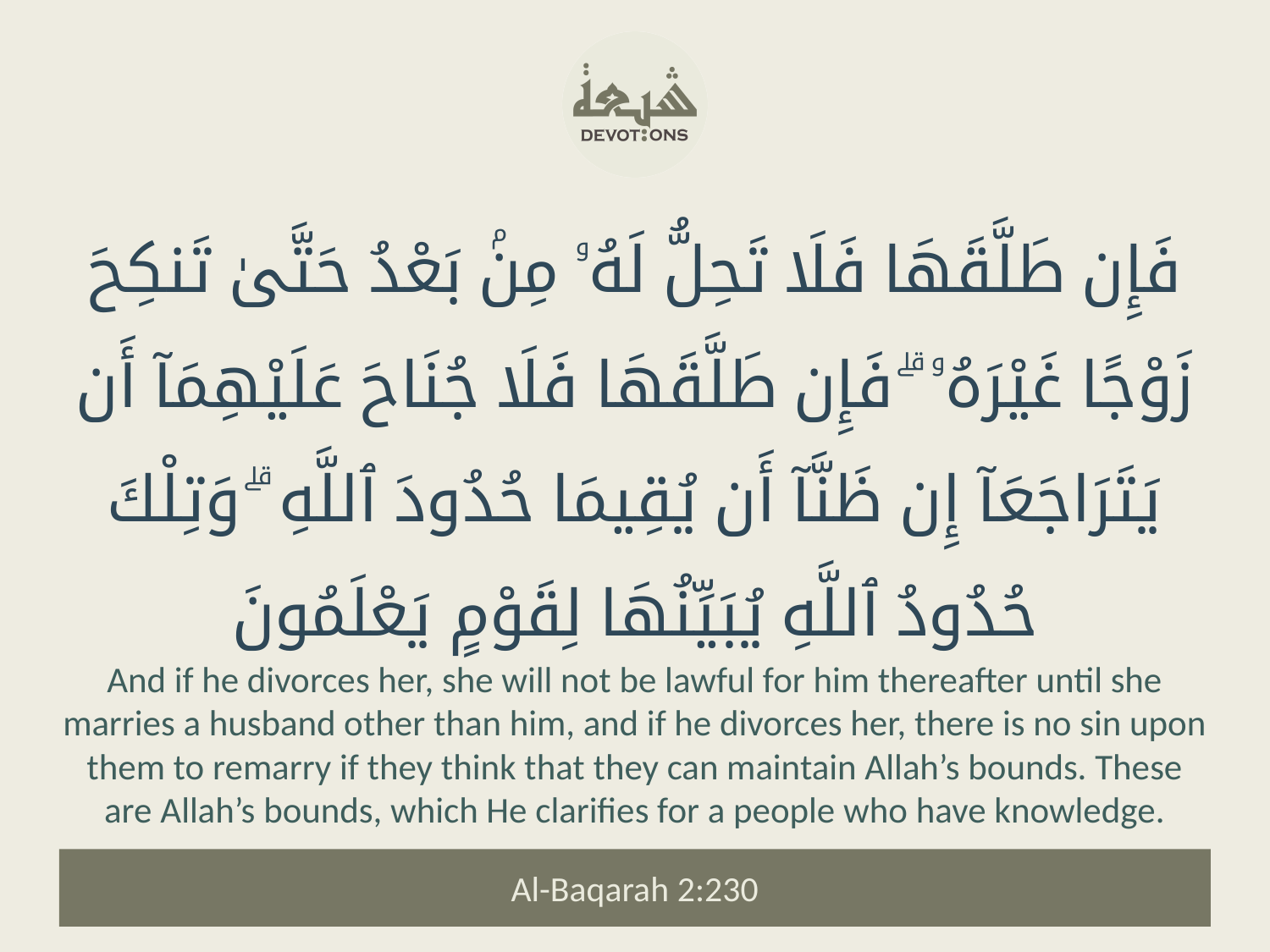

فَإِن طَلَّقَهَا فَلَا تَحِلُّ لَهُۥ مِنۢ بَعْدُ حَتَّىٰ تَنكِحَ زَوْجًا غَيْرَهُۥ ۗ فَإِن طَلَّقَهَا فَلَا جُنَاحَ عَلَيْهِمَآ أَن يَتَرَاجَعَآ إِن ظَنَّآ أَن يُقِيمَا حُدُودَ ٱللَّهِ ۗ وَتِلْكَ حُدُودُ ٱللَّهِ يُبَيِّنُهَا لِقَوْمٍ يَعْلَمُونَ
And if he divorces her, she will not be lawful for him thereafter until she marries a husband other than him, and if he divorces her, there is no sin upon them to remarry if they think that they can maintain Allah’s bounds. These are Allah’s bounds, which He clarifies for a people who have knowledge.
Al-Baqarah 2:230